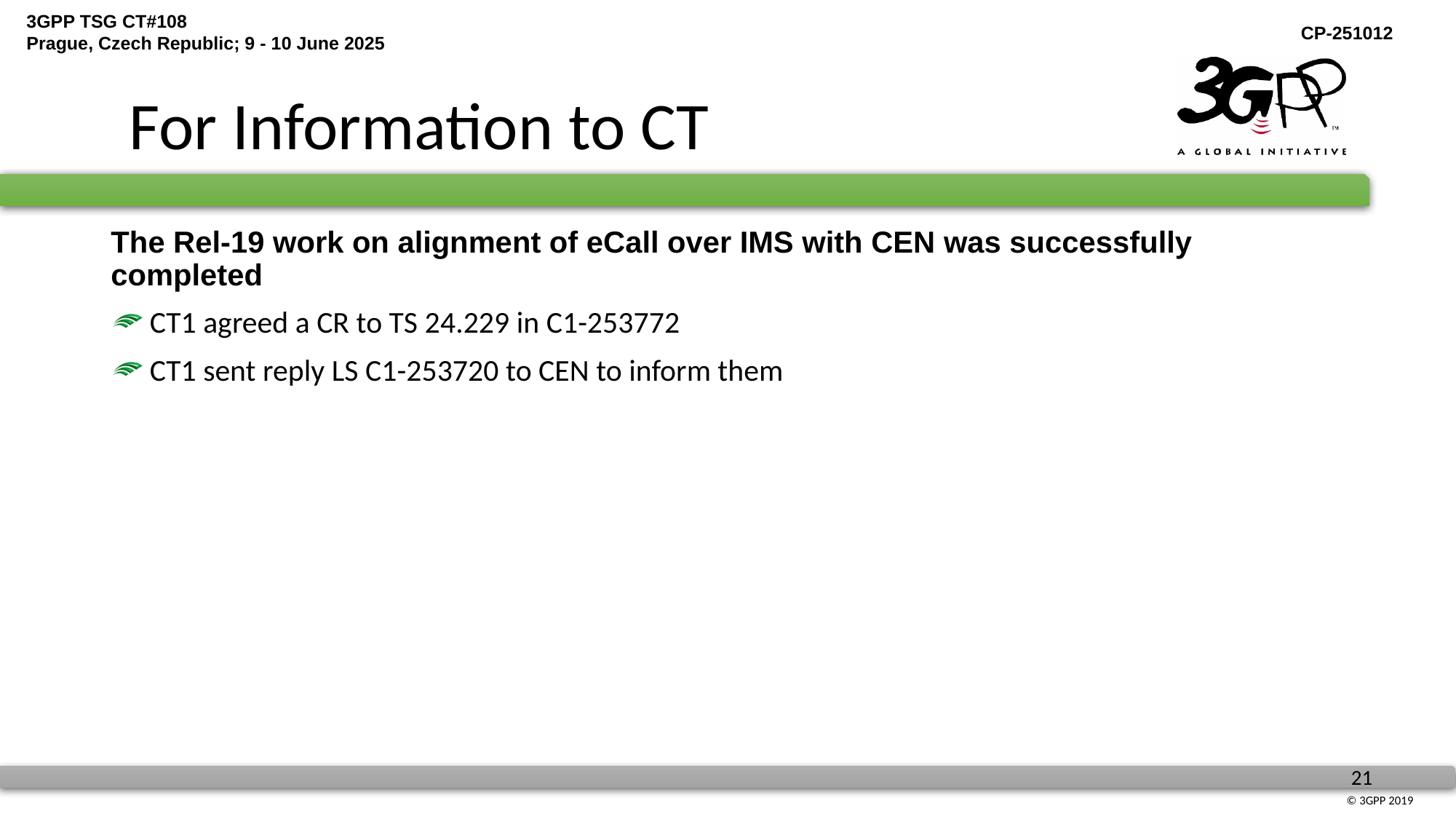

# For Information to CT
The Rel-19 work on alignment of eCall over IMS with CEN was successfully completed
 CT1 agreed a CR to TS 24.229 in C1-253772
 CT1 sent reply LS C1-253720 to CEN to inform them